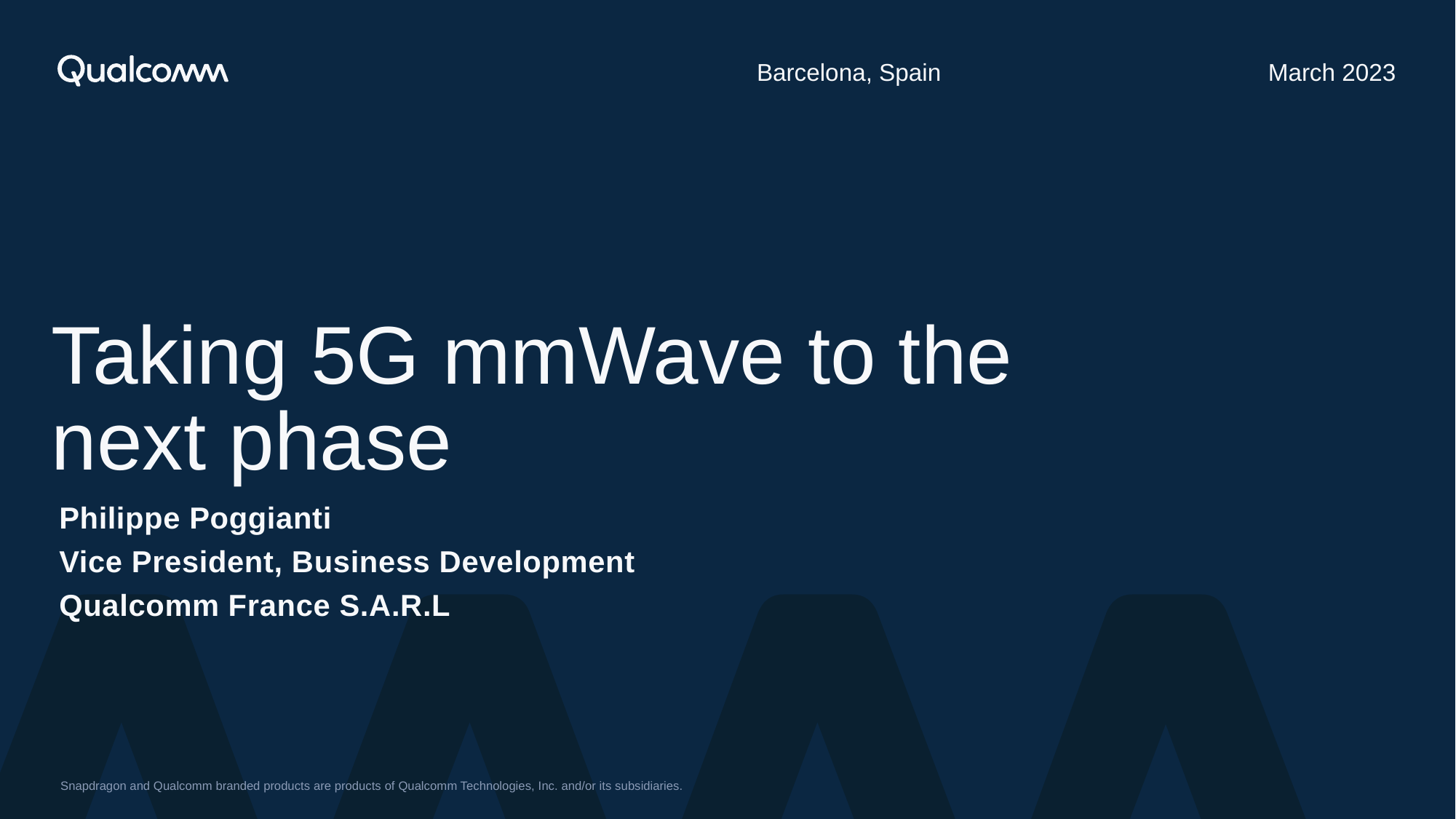

Barcelona, Spain
March 2023
# Taking 5G mmWave to the next phase
Philippe Poggianti
Vice President, Business Development
Qualcomm France S.A.R.L